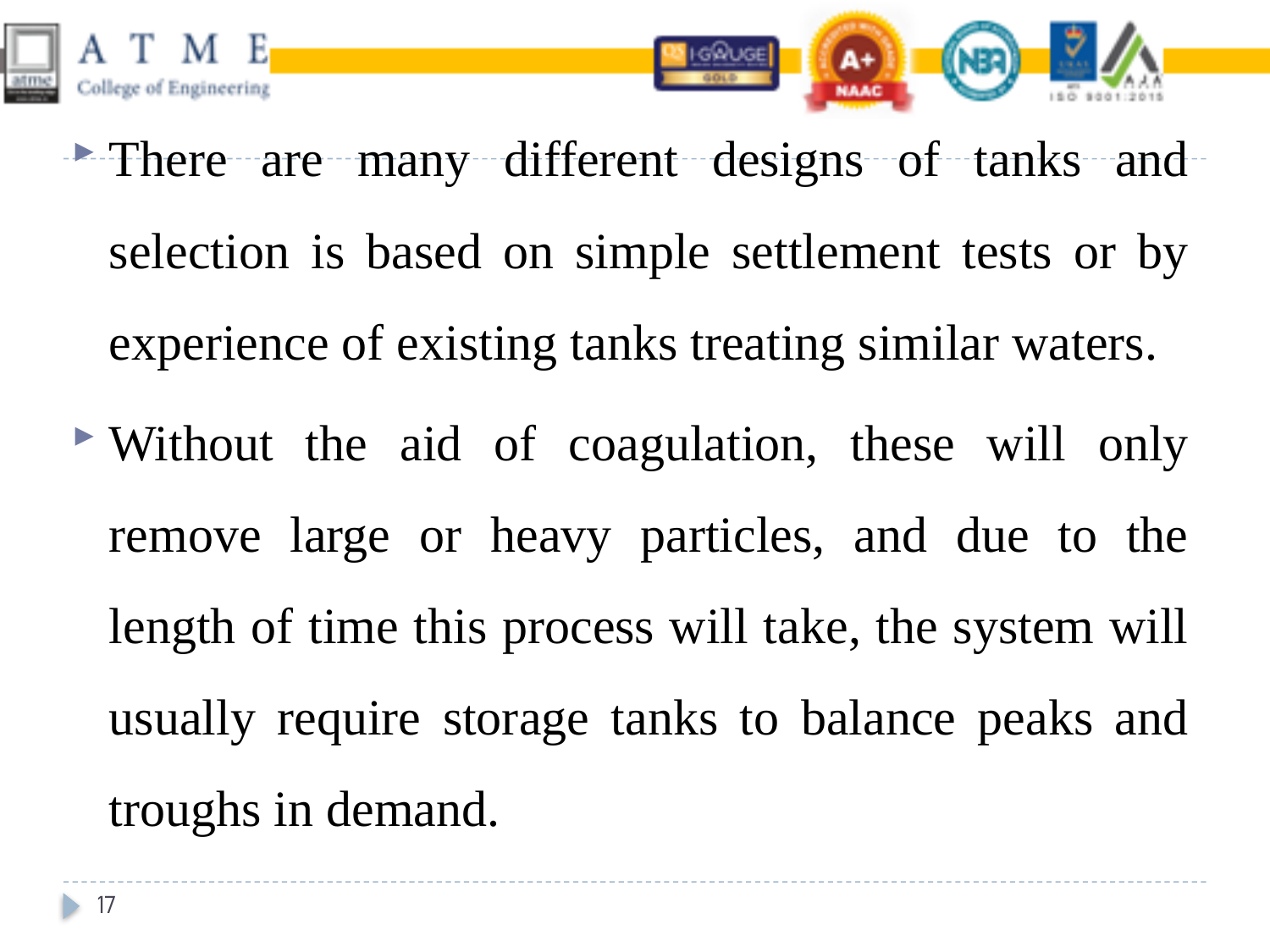

There are many different designs of tanks and selection is based on simple settlement tests or by experience of existing tanks treating similar waters.
Without the aid of coagulation, these will only remove large or heavy particles, and due to the length of time this process will take, the system will usually require storage tanks to balance peaks and troughs in demand.
17